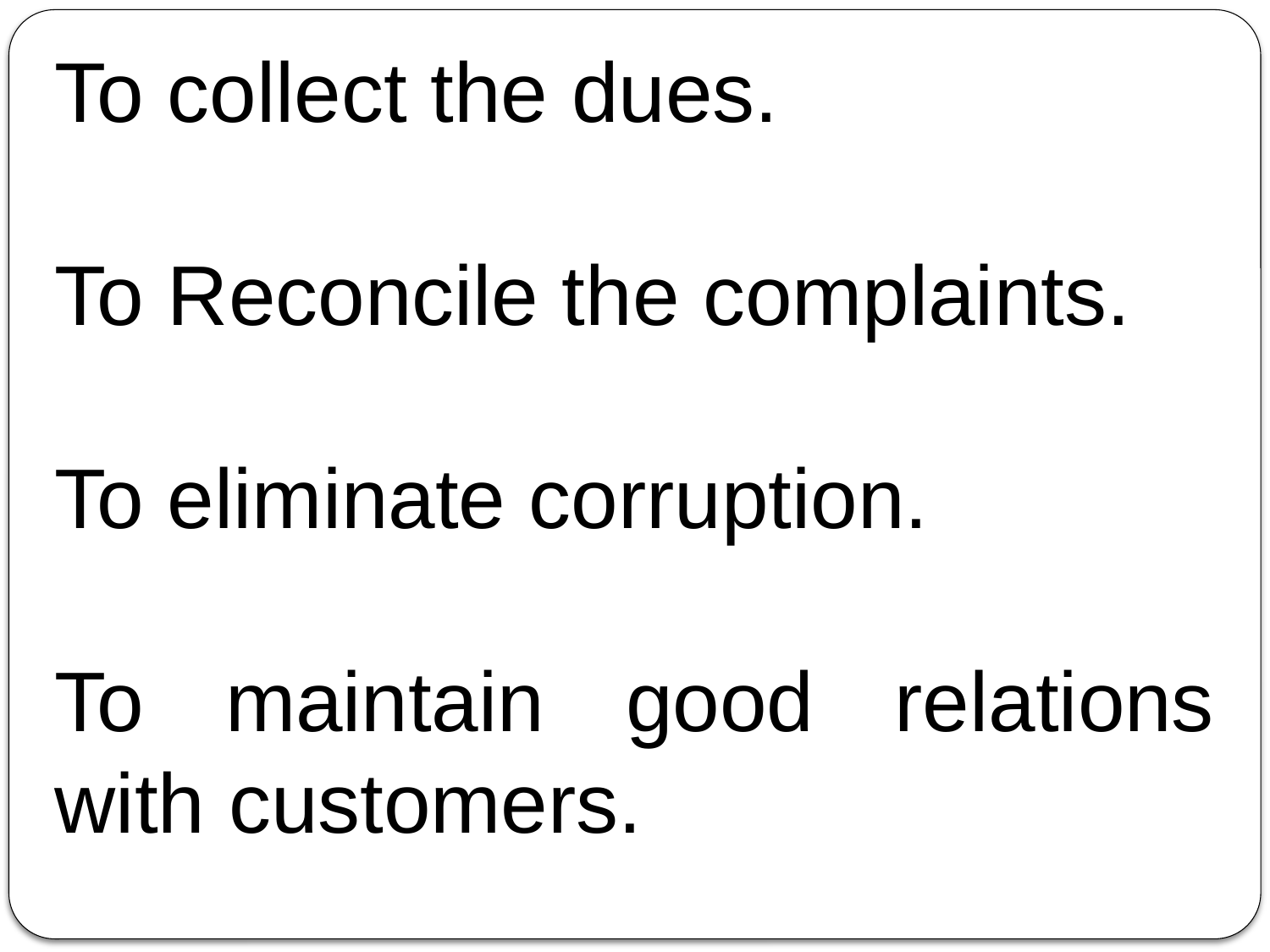

To collect the dues.

To Reconcile the complaints.

To eliminate corruption.

To maintain good relations with customers.